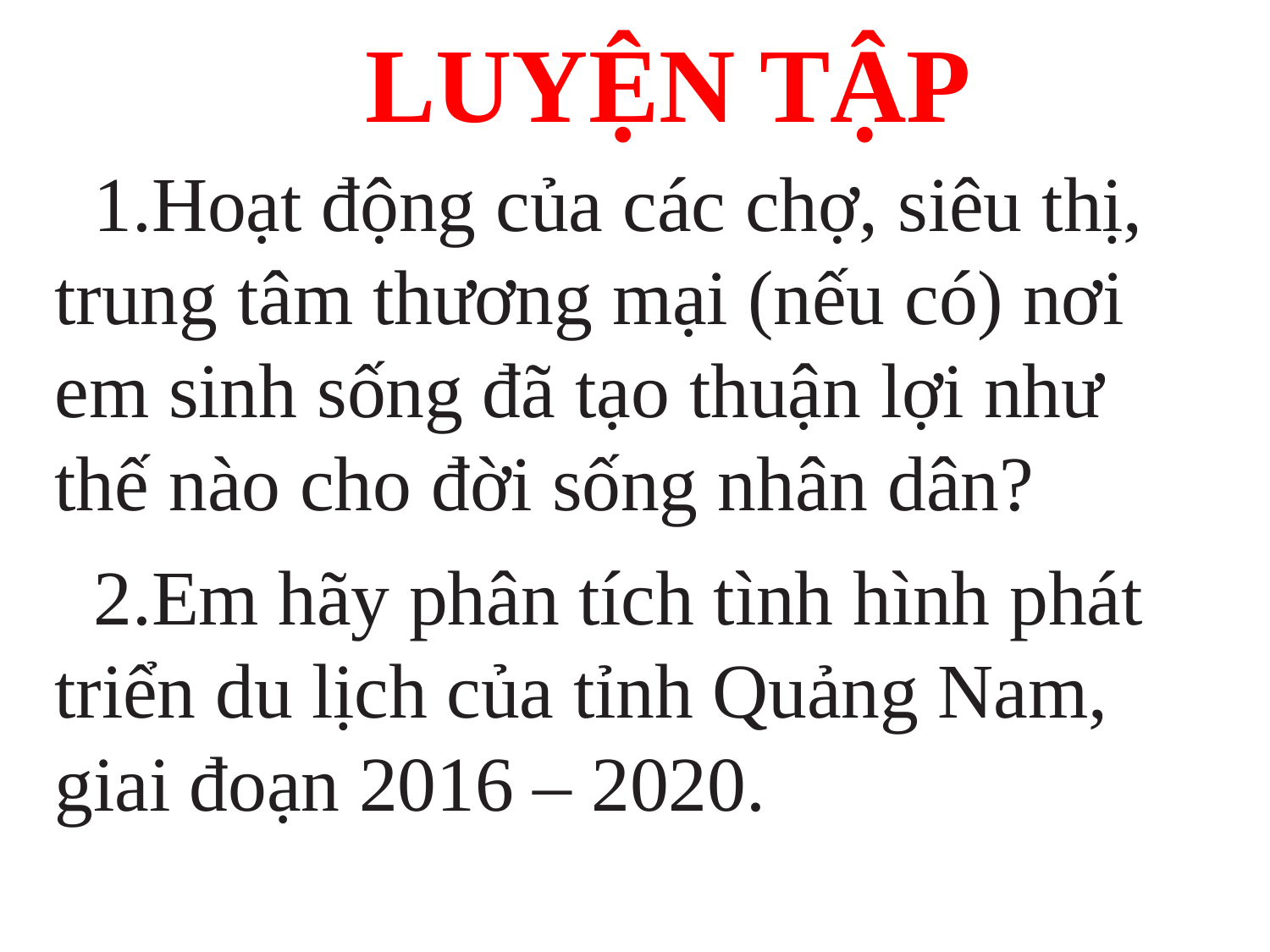

LUYỆN TẬP
  1.Hoạt động của các chợ, siêu thị, trung tâm thương mại (nếu có) nơi em sinh sống đã tạo thuận lợi như thế nào cho đời sống nhân dân?
  2.Em hãy phân tích tình hình phát triển du lịch của tỉnh Quảng Nam, giai đoạn 2016 – 2020.